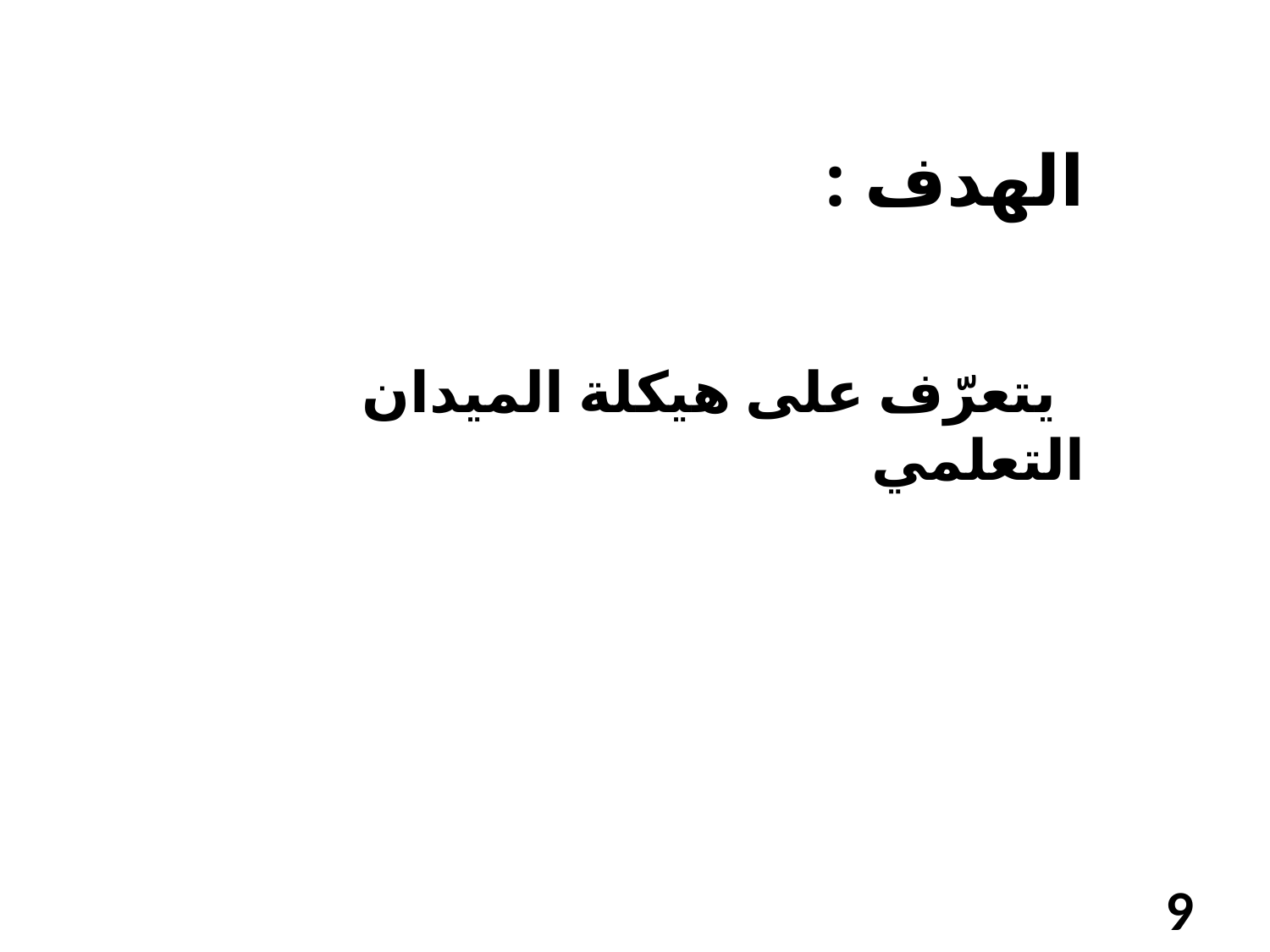

الهدف :

  يتعرّف على هيكلة الميدان التعلمي

9